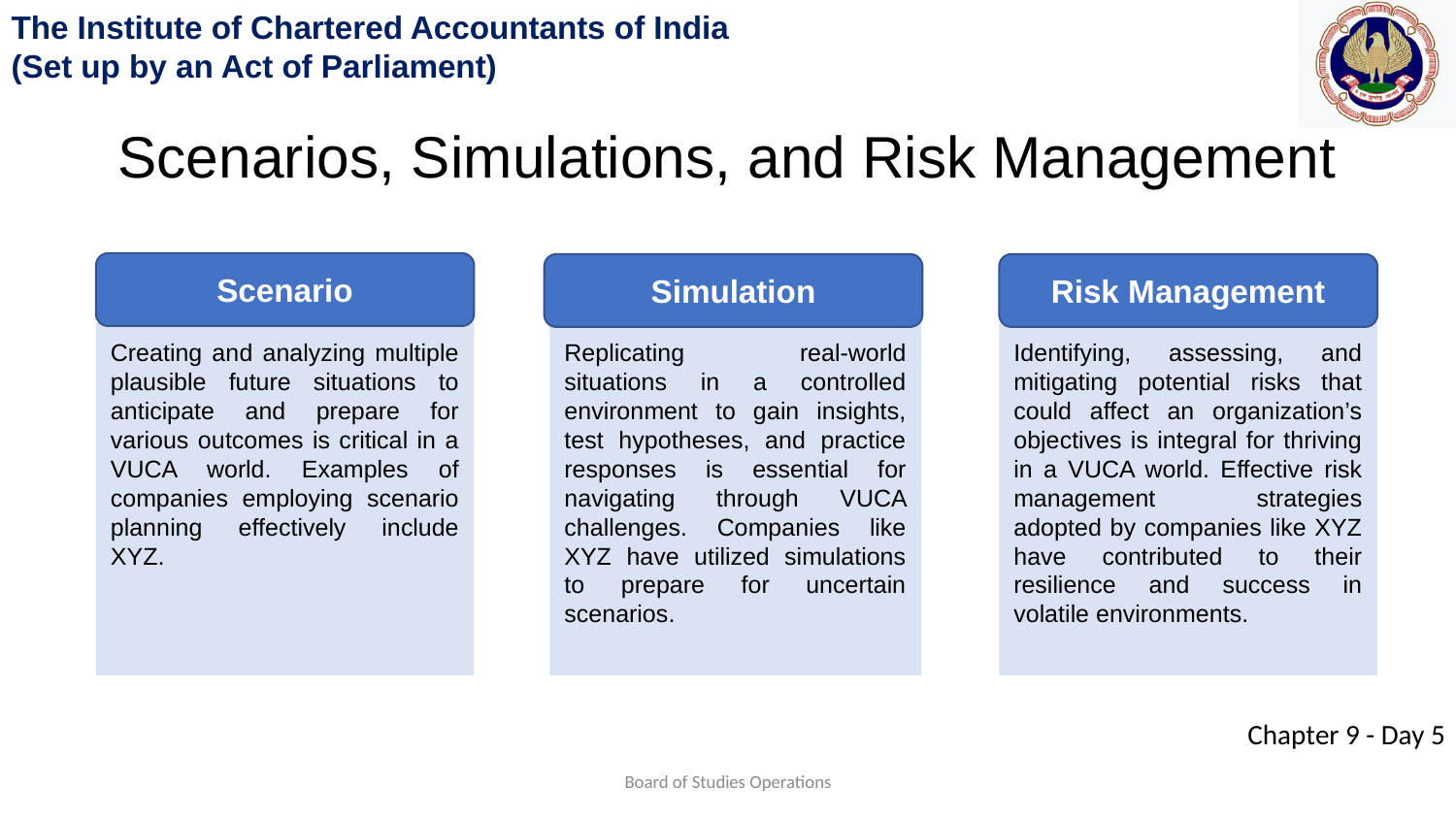

Scenarios, Simulations, and Risk Management
Scenario
Creating and analyzing multiple plausible future situations to anticipate and prepare for various outcomes is critical in a VUCA world. Examples of companies employing scenario planning effectively include XYZ.
Risk Management
Identifying, assessing, and mitigating potential risks that could affect an organization’s objectives is integral for thriving in a VUCA world. Effective risk management strategies adopted by companies like XYZ have contributed to their resilience and success in volatile environments.
Simulation
Replicating real-world situations in a controlled environment to gain insights, test hypotheses, and practice responses is essential for navigating through VUCA challenges. Companies like XYZ have utilized simulations to prepare for uncertain scenarios.
Board of Studies Operations